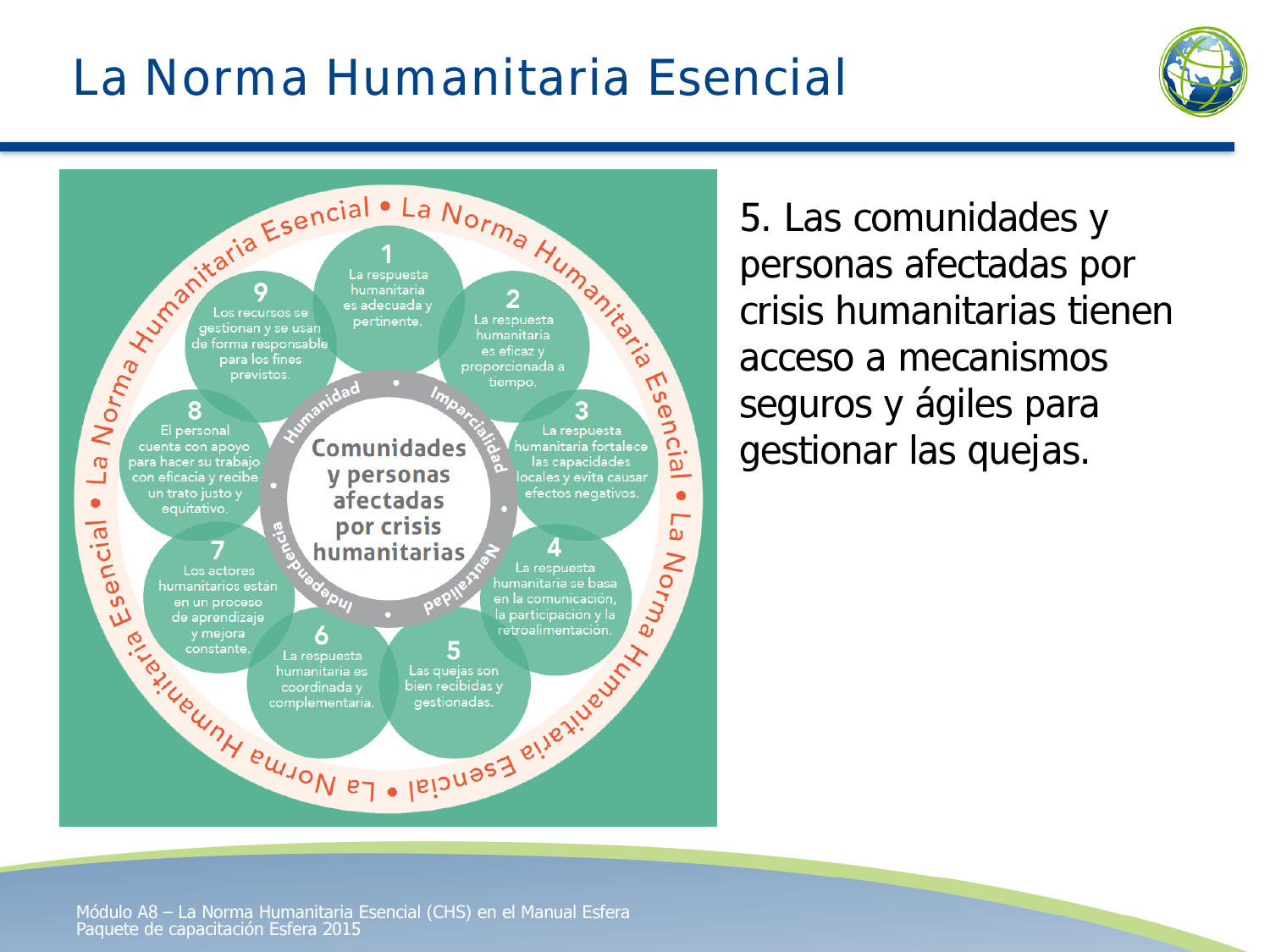

# La Norma Humanitaria Esencial
5. Las comunidades y personas afectadas por crisis humanitarias tienen acceso a mecanismos seguros y ágiles para gestionar las quejas.
Módulo A8 – La Norma Humanitaria Esencial (CHS) en el Manual Esfera Paquete de capacitación Esfera 2015